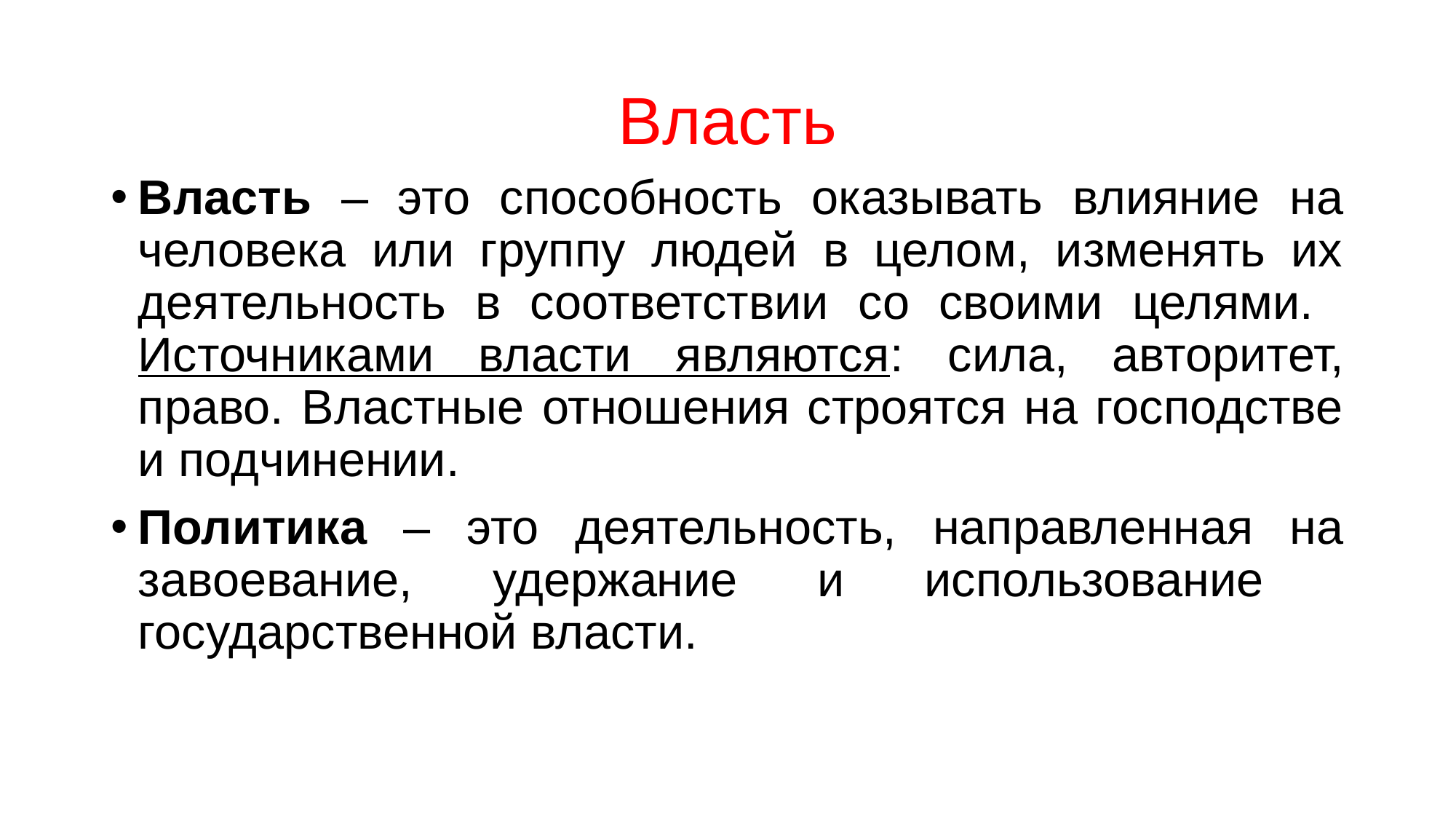

# Власть
Власть – это способность оказывать влияние на человека или группу людей в целом, изменять их деятельность в соответствии со своими целями.  Источниками власти являются: сила, авторитет, право. Властные отношения строятся на господстве и подчинении.
Политика – это деятельность, направленная на завоевание, удержание и использование  государственной власти.